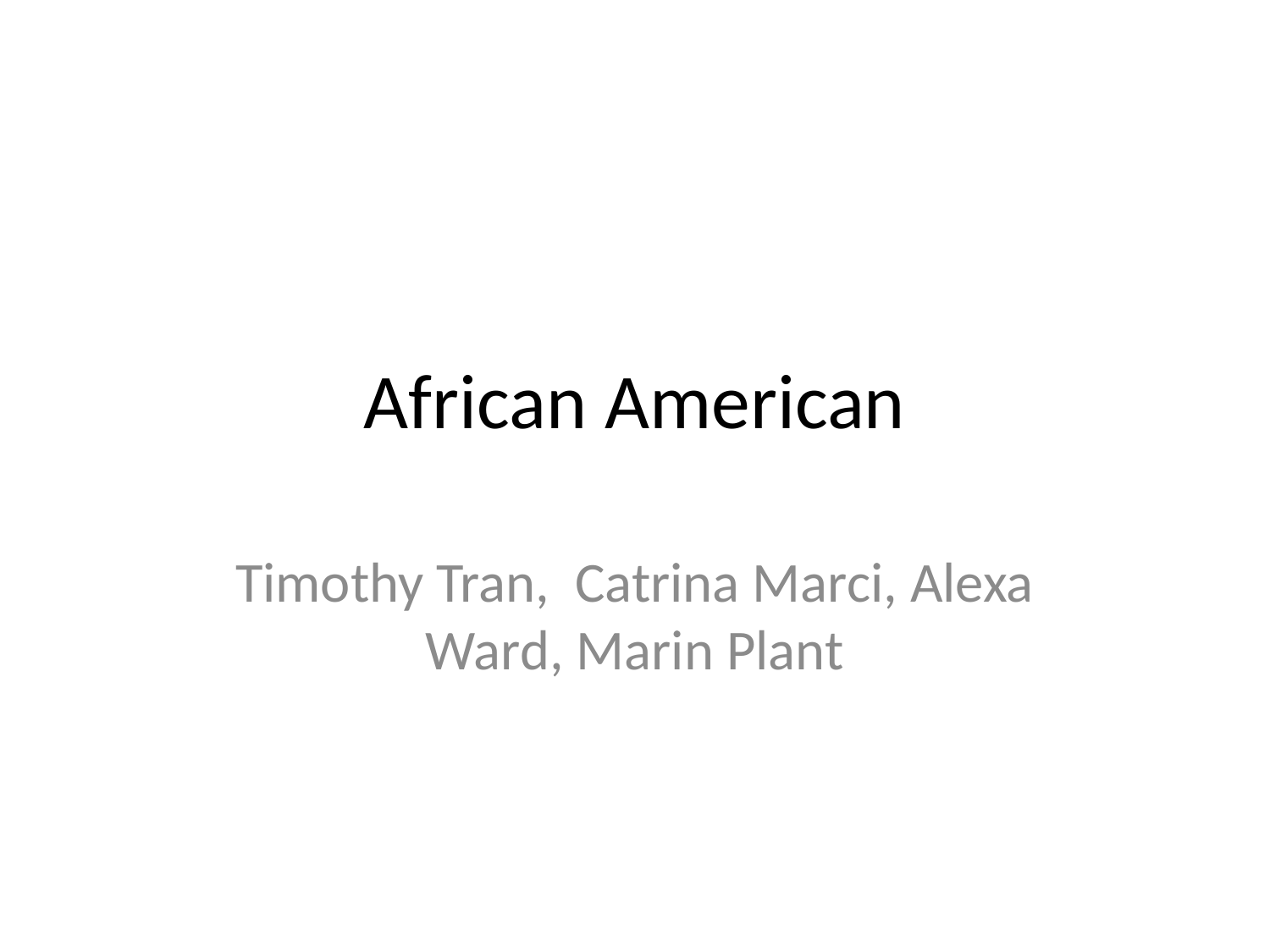

# African American
Timothy Tran,  Catrina Marci, Alexa Ward, Marin Plant